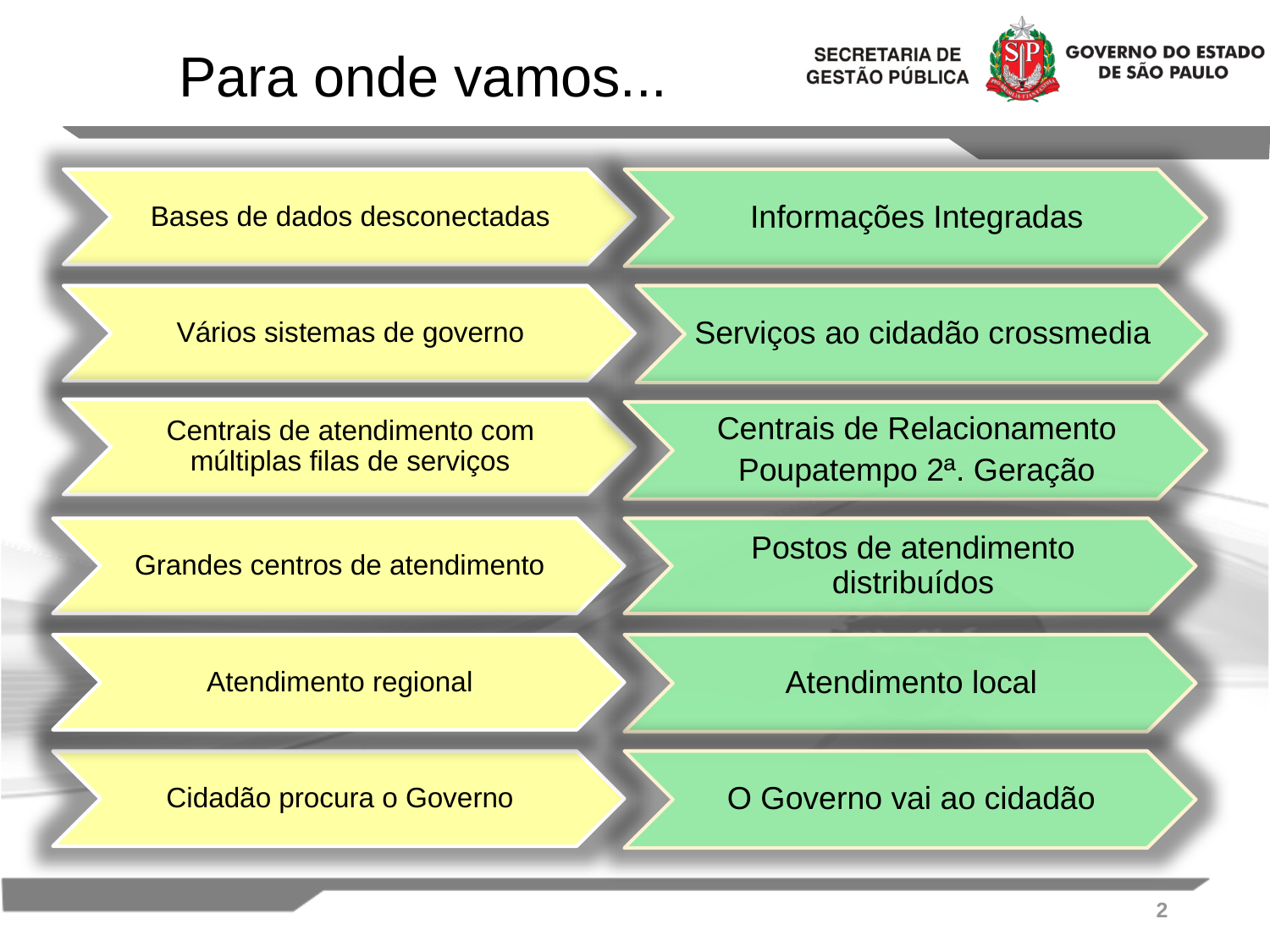

# Para onde vamos...

Bases de dados desconectadas

Informações Integradas

Vários sistemas de governo

Serviços ao cidadão crossmedia

Centrais de atendimento com múltiplas filas de serviços

Centrais de Relacionamento
Poupatempo 2ª. Geração
Postos de atendimento distribuídos

Grandes centros de atendimento

Atendimento regional

Atendimento local
Cidadão procura o Governo

O Governo vai ao cidadão